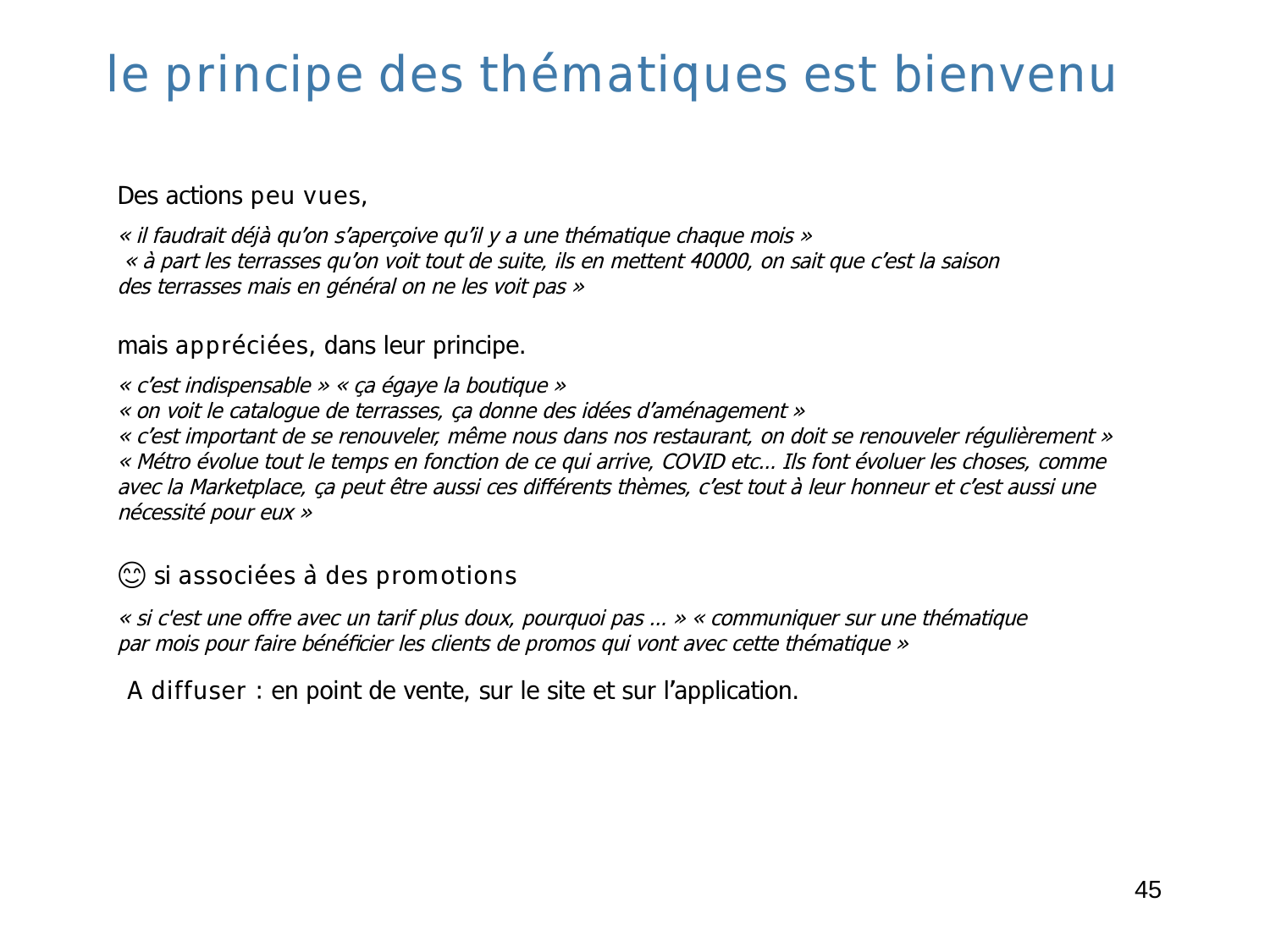

le principe des thématiques est bienvenu
Des actions peu vues,
« il faudrait déjà qu’on s’aperçoive qu’il y a une thématique chaque mois »
 « à part les terrasses qu’on voit tout de suite, ils en mettent 40000, on sait que c’est la saison des terrasses mais en général on ne les voit pas »
mais appréciées, dans leur principe.
« c’est indispensable » « ça égaye la boutique »
« on voit le catalogue de terrasses, ça donne des idées d’aménagement »
« c’est important de se renouveler, même nous dans nos restaurant, on doit se renouveler régulièrement »
« Métro évolue tout le temps en fonction de ce qui arrive, COVID etc… Ils font évoluer les choses, comme avec la Marketplace, ça peut être aussi ces différents thèmes, c’est tout à leur honneur et c’est aussi une nécessité pour eux »
😊 si associées à des promotions
« si c'est une offre avec un tarif plus doux, pourquoi pas … » « communiquer sur une thématique par mois pour faire bénéficier les clients de promos qui vont avec cette thématique »
A diffuser : en point de vente, sur le site et sur l’application.
45